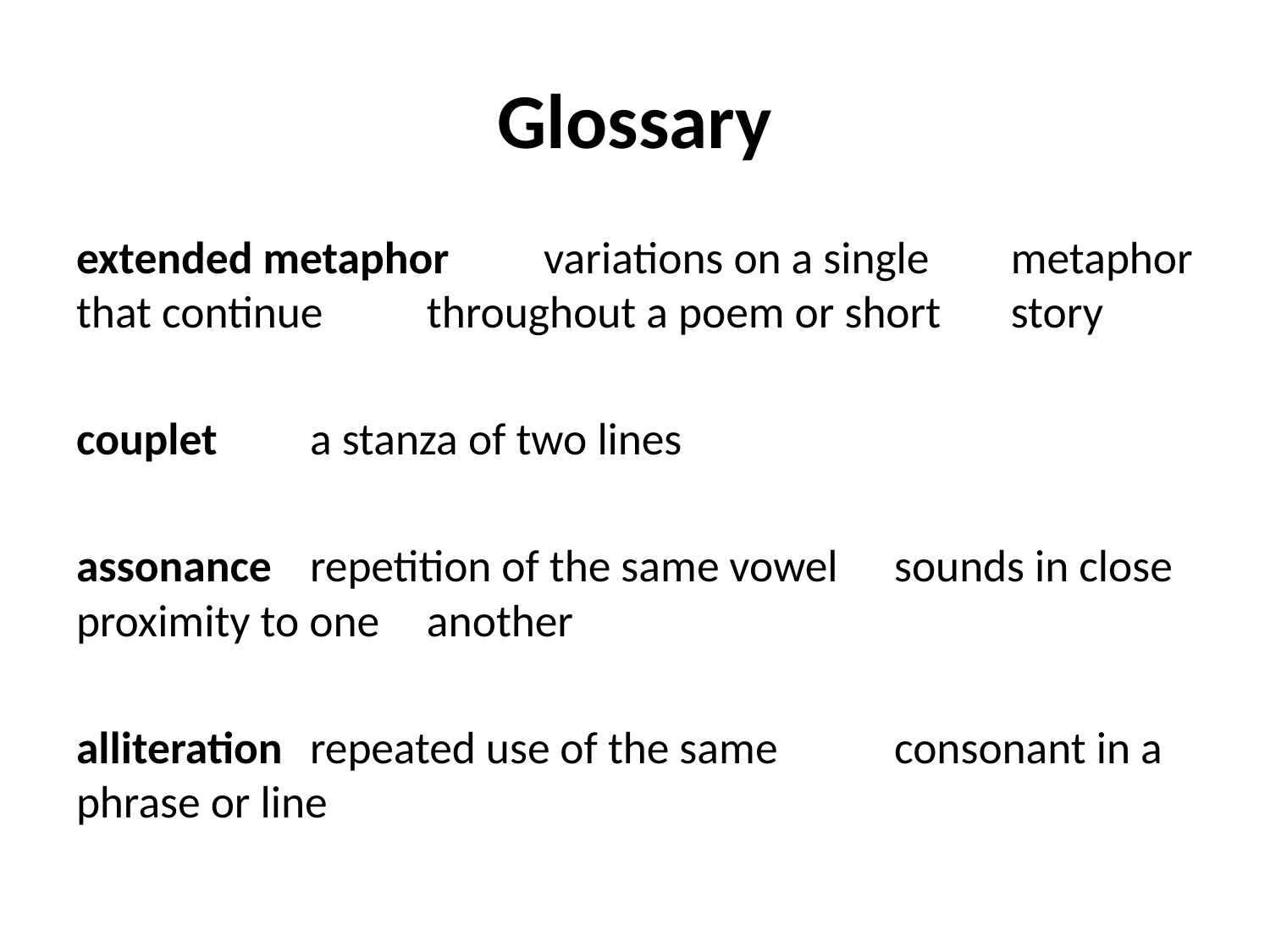

# Glossary
extended metaphor		variations on a single 						metaphor that continue 					throughout a poem or short 					story

couplet			a stanza of two lines

assonance			repetition of the same vowel 					sounds in close proximity to one 				another

alliteration			repeated use of the same 					consonant in a phrase or line